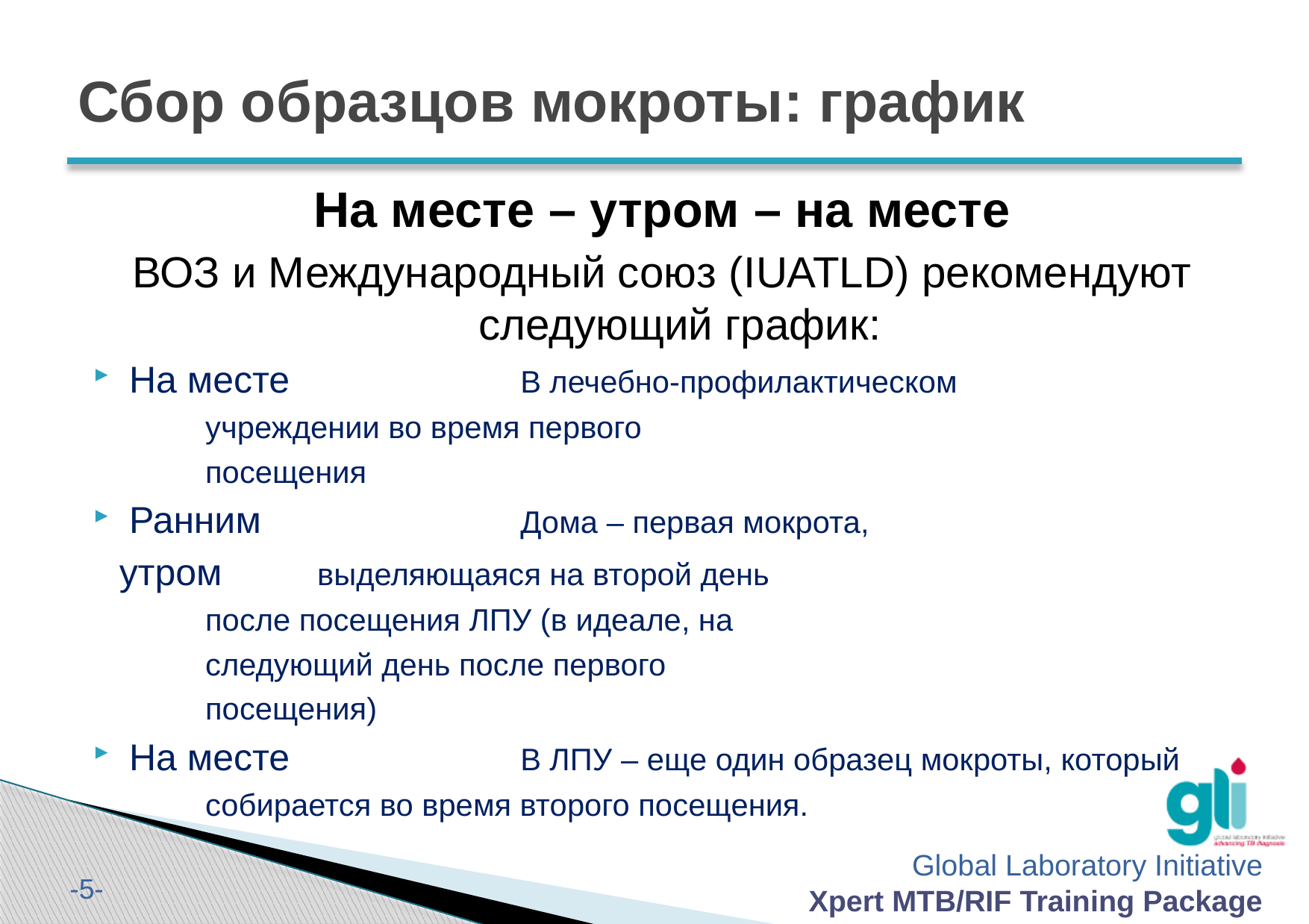

# Сбор образцов мокроты: график
На месте – утром – на месте
ВОЗ и Международный союз (IUATLD) рекомендуют следующий график:
На месте	В лечебно-профилактическом
	учреждении во время первого
	посещения
Ранним 	Дома – первая мокрота,
   утром 	выделяющаяся на второй день
	после посещения ЛПУ (в идеале, на
	следующий день после первого
	посещения)
На месте	В ЛПУ – еще один образец мокроты, который
	собирается во время второго посещения.